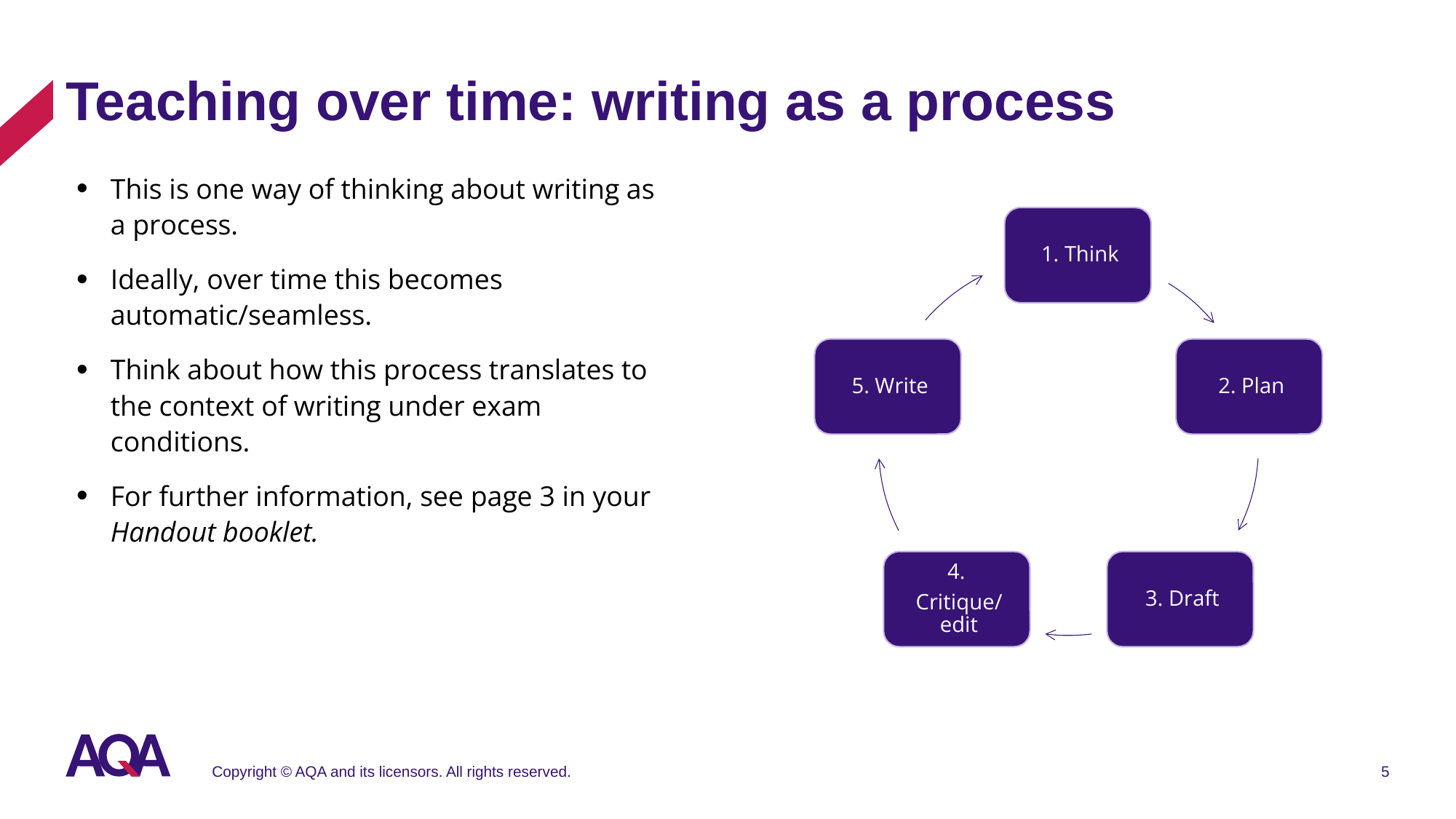

# Teaching over time: writing as a process
This is one way of thinking about writing as a process.
Ideally, over time this becomes automatic/seamless.
Think about how this process translates to the context of writing under exam conditions.
For further information, see page 3 in your Handout booklet.
1. Think
2. Plan
3. Draft
4.
Critique/edit
5. Write
Copyright © AQA and its licensors. All rights reserved.
5